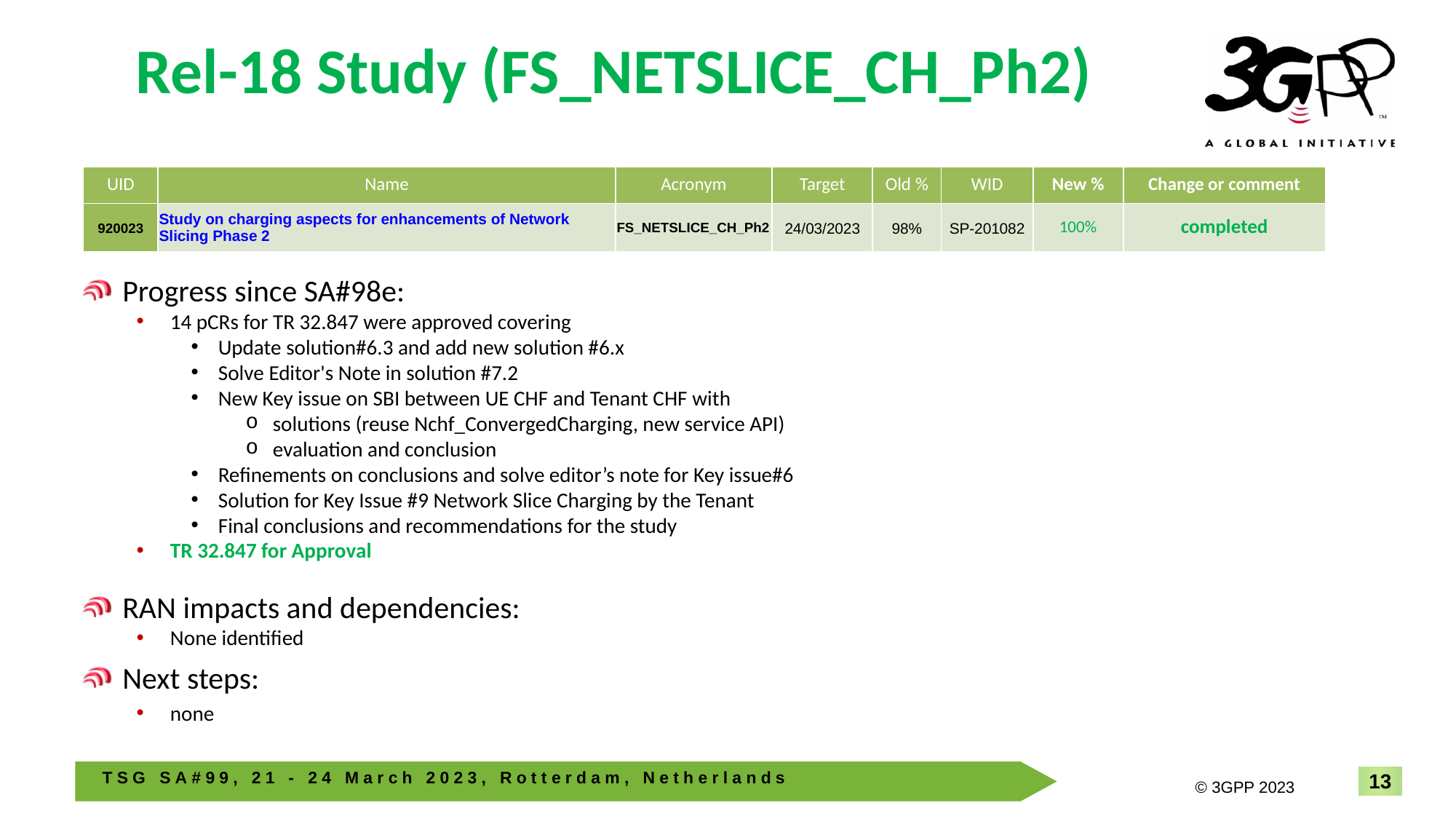

# Rel-18 Study (FS_NETSLICE_CH_Ph2)
| UID | Name | Acronym | Target | Old % | WID | New % | Change or comment |
| --- | --- | --- | --- | --- | --- | --- | --- |
| 920023 | Study on charging aspects for enhancements of Network Slicing Phase 2 | FS\_NETSLICE\_CH\_Ph2 | 24/03/2023 | 98% | SP-201082 | 100% | completed |
Progress since SA#98e:
14 pCRs for TR 32.847 were approved covering
Update solution#6.3 and add new solution #6.x
Solve Editor's Note in solution #7.2
New Key issue on SBI between UE CHF and Tenant CHF with
solutions (reuse Nchf_ConvergedCharging, new service API)
evaluation and conclusion
Refinements on conclusions and solve editor’s note for Key issue#6
Solution for Key Issue #9 Network Slice Charging by the Tenant
Final conclusions and recommendations for the study
TR 32.847 for Approval

RAN impacts and dependencies:
None identified
Next steps:
none